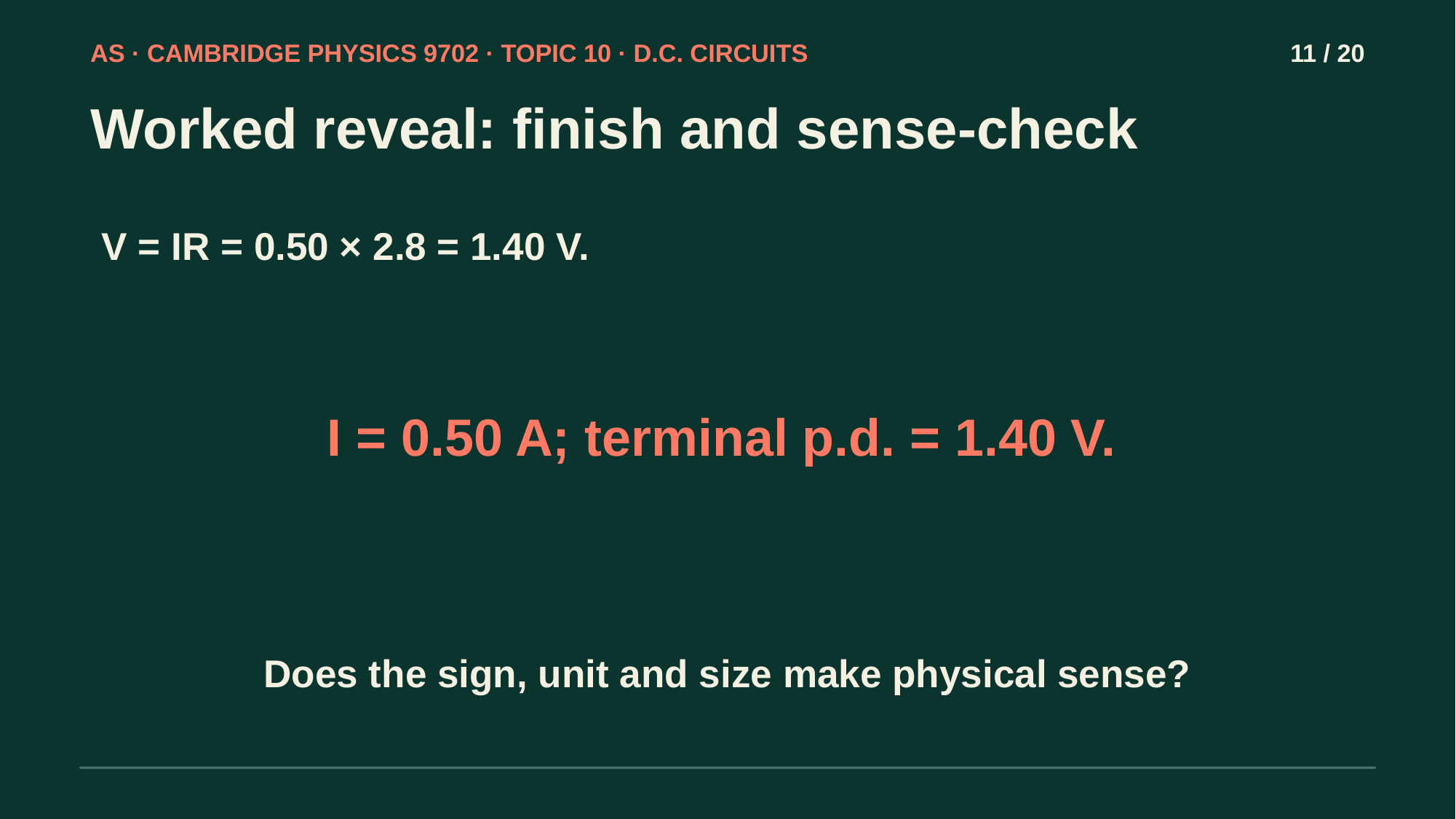

AS · CAMBRIDGE PHYSICS 9702 · TOPIC 10 · D.C. CIRCUITS
11 / 20
Worked reveal: finish and sense-check
V = IR = 0.50 × 2.8 = 1.40 V.
I = 0.50 A; terminal p.d. = 1.40 V.
Does the sign, unit and size make physical sense?